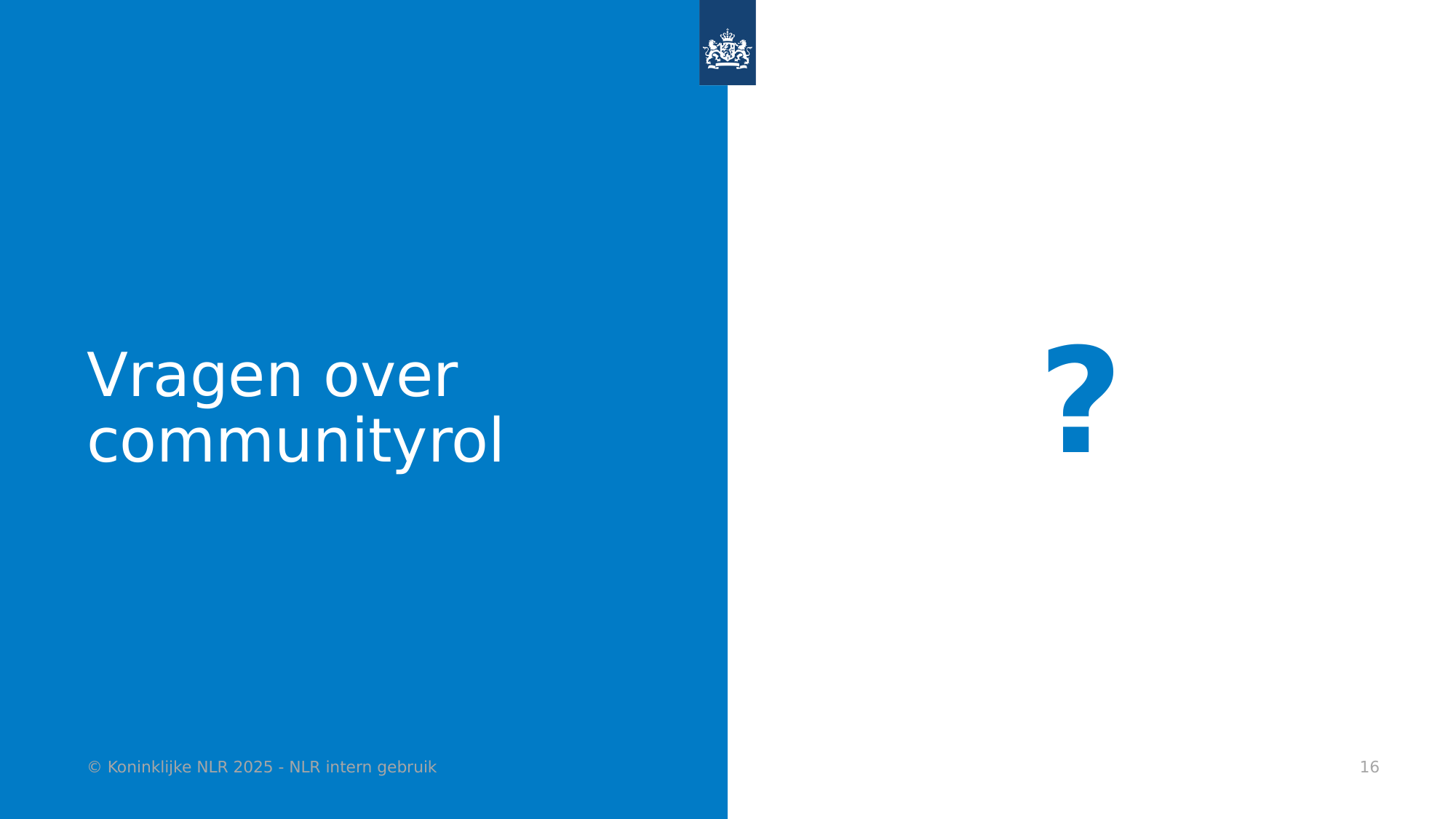

?

# Vragen over communityrol
© Koninklijke NLR 2025 - NLR intern gebruik
16